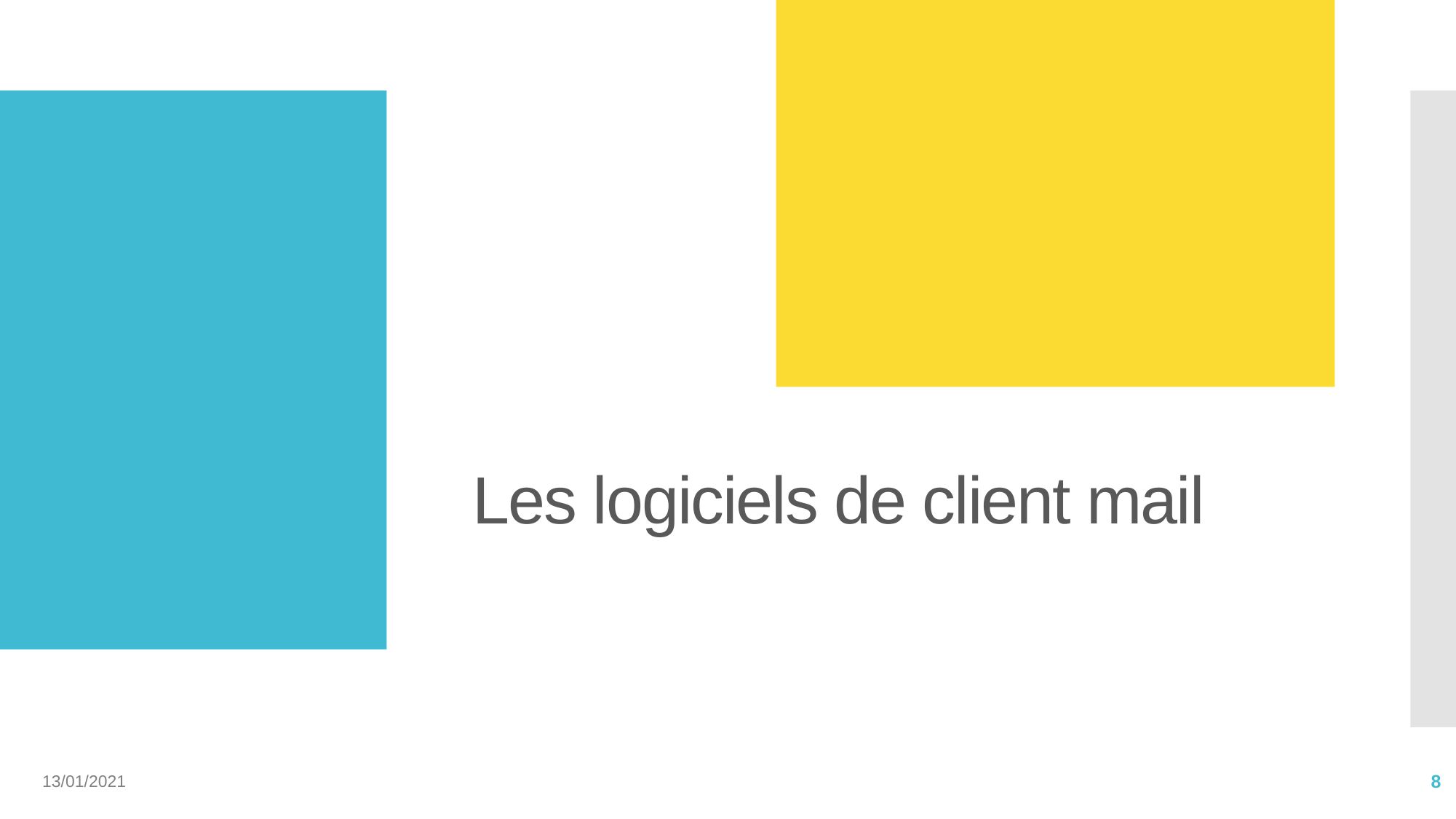

# Les logiciels de client mail

13/01/2021
8